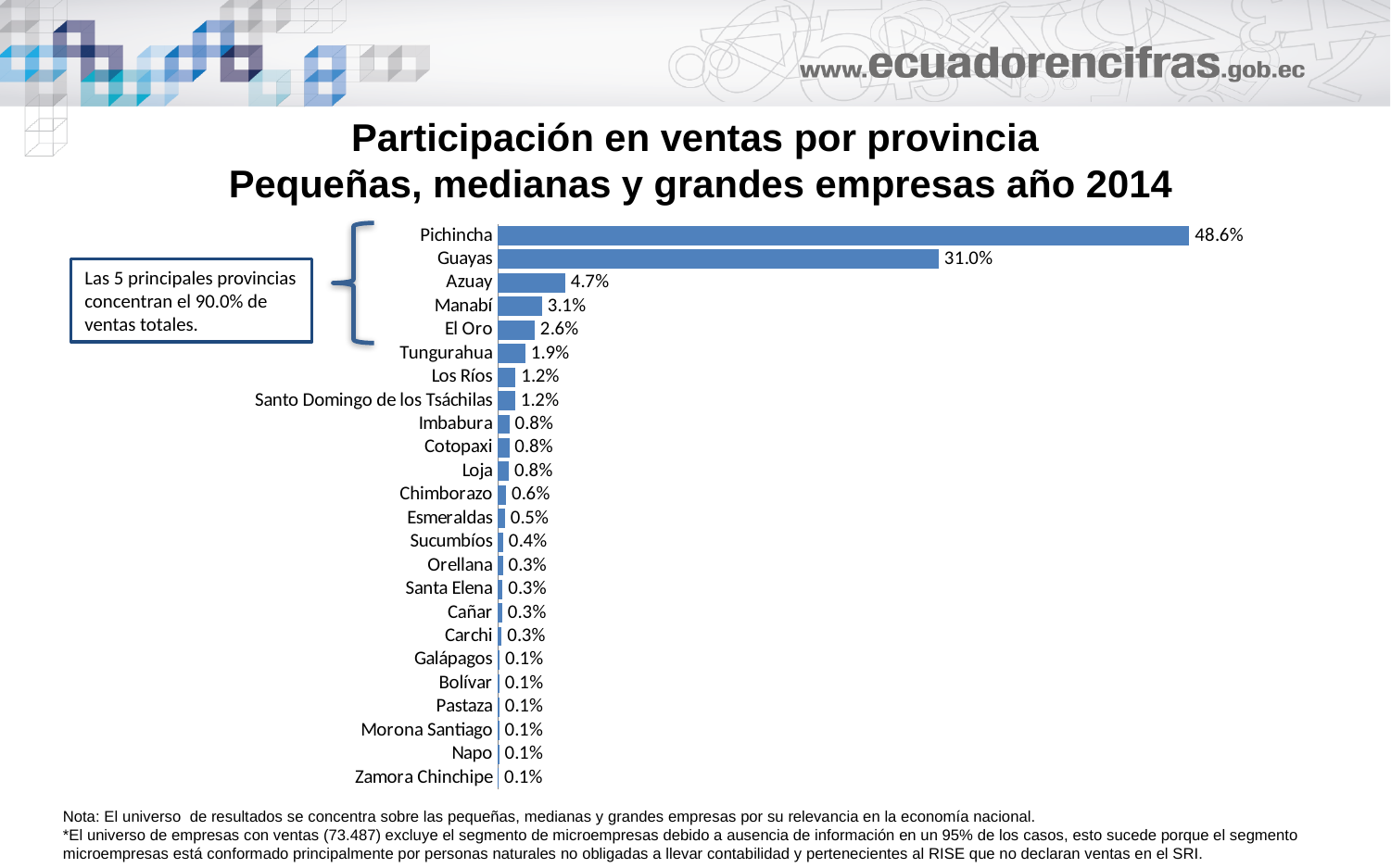

# Participación en ventas por provincia Pequeñas, medianas y grandes empresas año 2014

### Chart

| Category |  |
|---|---|
| Zamora Chinchipe | 0.0006504517809148121 |
| Napo | 0.0008625318643300974 |
| Morona Santiago | 0.0008820758961215856 |
| Pastaza | 0.0009753774411378833 |
| Bolívar | 0.0010059615899521163 |
| Galápagos | 0.0011745510492911866 |
| Carchi | 0.0025958526490282253 |
| Cañar | 0.002985737403242214 |
| Santa Elena | 0.003335677671410534 |
| Orellana | 0.0033589393836213183 |
| Sucumbíos | 0.003743933727610864 |
| Esmeraldas | 0.004915933023979455 |
| Chimborazo | 0.005795164182881358 |
| Loja | 0.007594859403099871 |
| Cotopaxi | 0.007958042819392592 |
| Imbabura | 0.00803867030923868 |
| Santo Domingo de los Tsáchilas | 0.012103653913260006 |
| Los Ríos | 0.012327068417051472 |
| Tungurahua | 0.019273206303986587 |
| El Oro | 0.025872521302410467 |
| Manabí | 0.030969501929714108 |
| Azuay | 0.047293624146738995 |
| Guayas | 0.31004660897723313 |
| Pichincha | 0.4862393770441598 |
Las 5 principales provincias concentran el 90.0% de ventas totales.
Nota: El universo  de resultados se concentra sobre las pequeñas, medianas y grandes empresas por su relevancia en la economía nacional.
*El universo de empresas con ventas (73.487) excluye el segmento de microempresas debido a ausencia de información en un 95% de los casos, esto sucede porque el segmento microempresas está conformado principalmente por personas naturales no obligadas a llevar contabilidad y pertenecientes al RISE que no declaran ventas en el SRI.